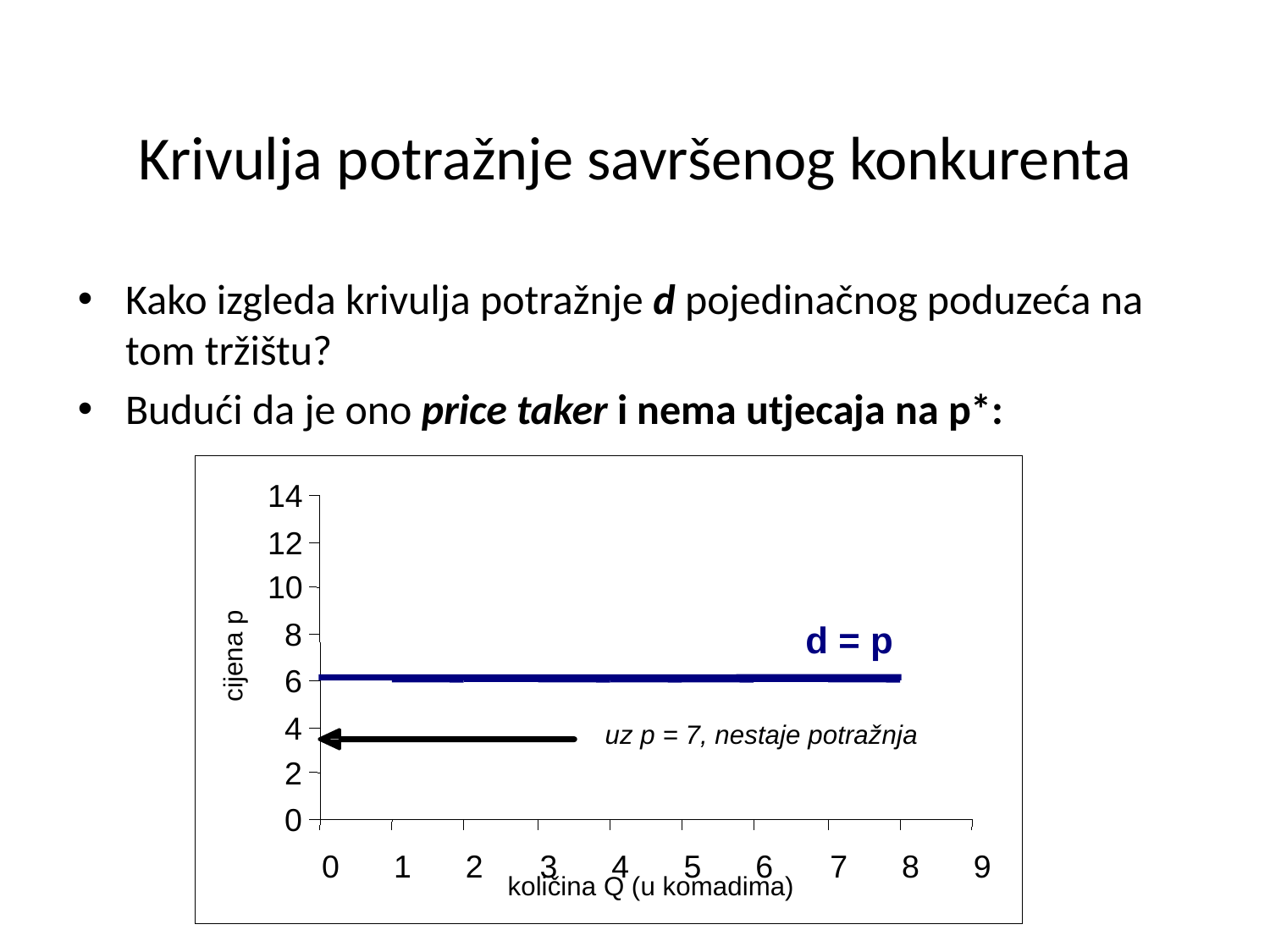

# Krivulja potražnje savršenog konkurenta
Kako izgleda krivulja potražnje d pojedinačnog poduzeća na tom tržištu?
Budući da je ono price taker i nema utjecaja na p*:

14

12

10

8
d = p

cijena p

6

4
uz p = 7, nestaje potražnja

2

0

0
1
2
3
4
5
6
7
8
9
količina Q (u komadima)